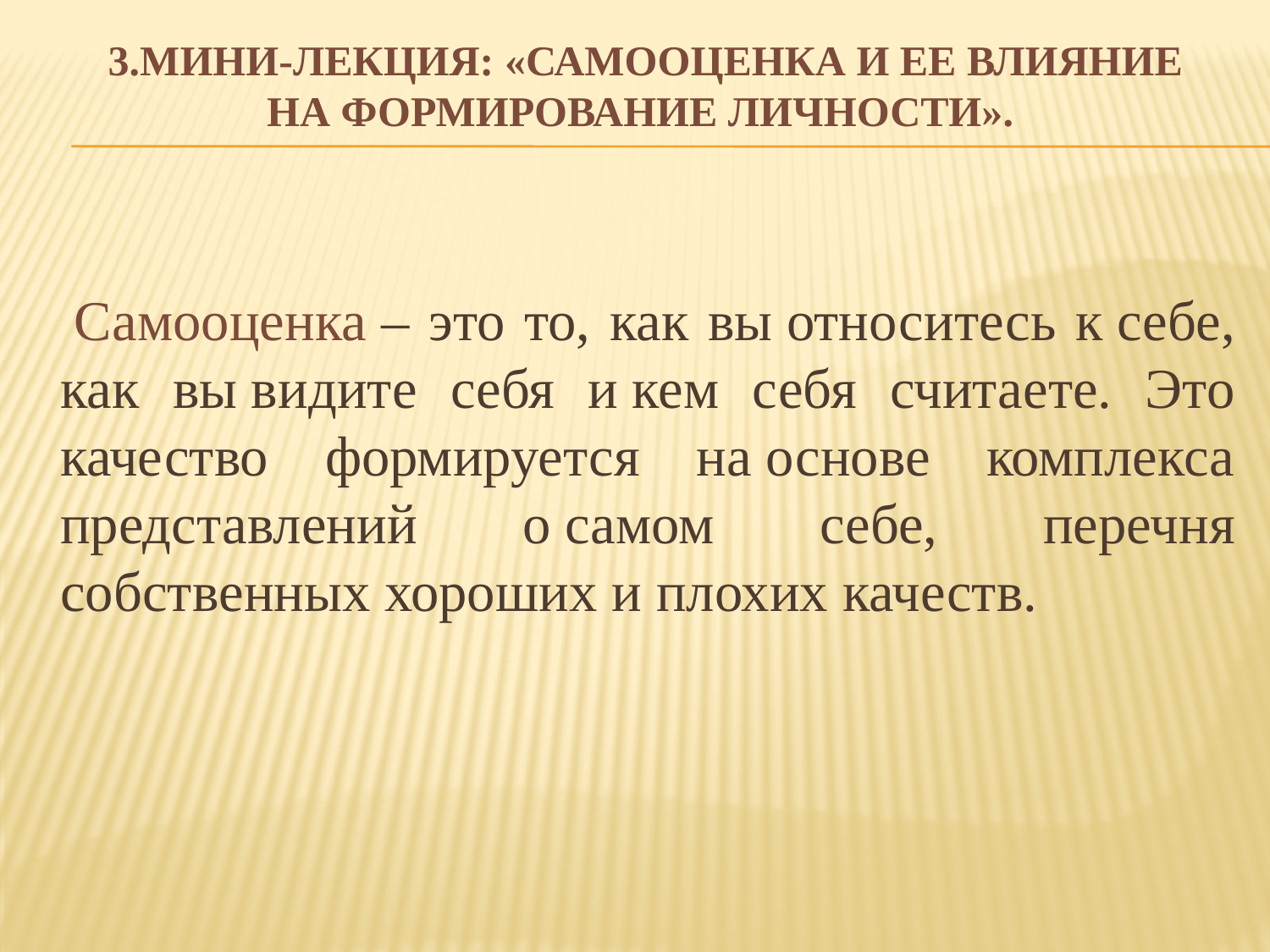

# 3.Мини-лекция: «Самооценка и ее влияние на формирование личности».
   Самооценка – это то, как вы относитесь к себе, как вы видите себя и кем себя считаете. Это качество формируется на основе комплекса представлений о самом себе, перечня собственных хороших и плохих качеств.